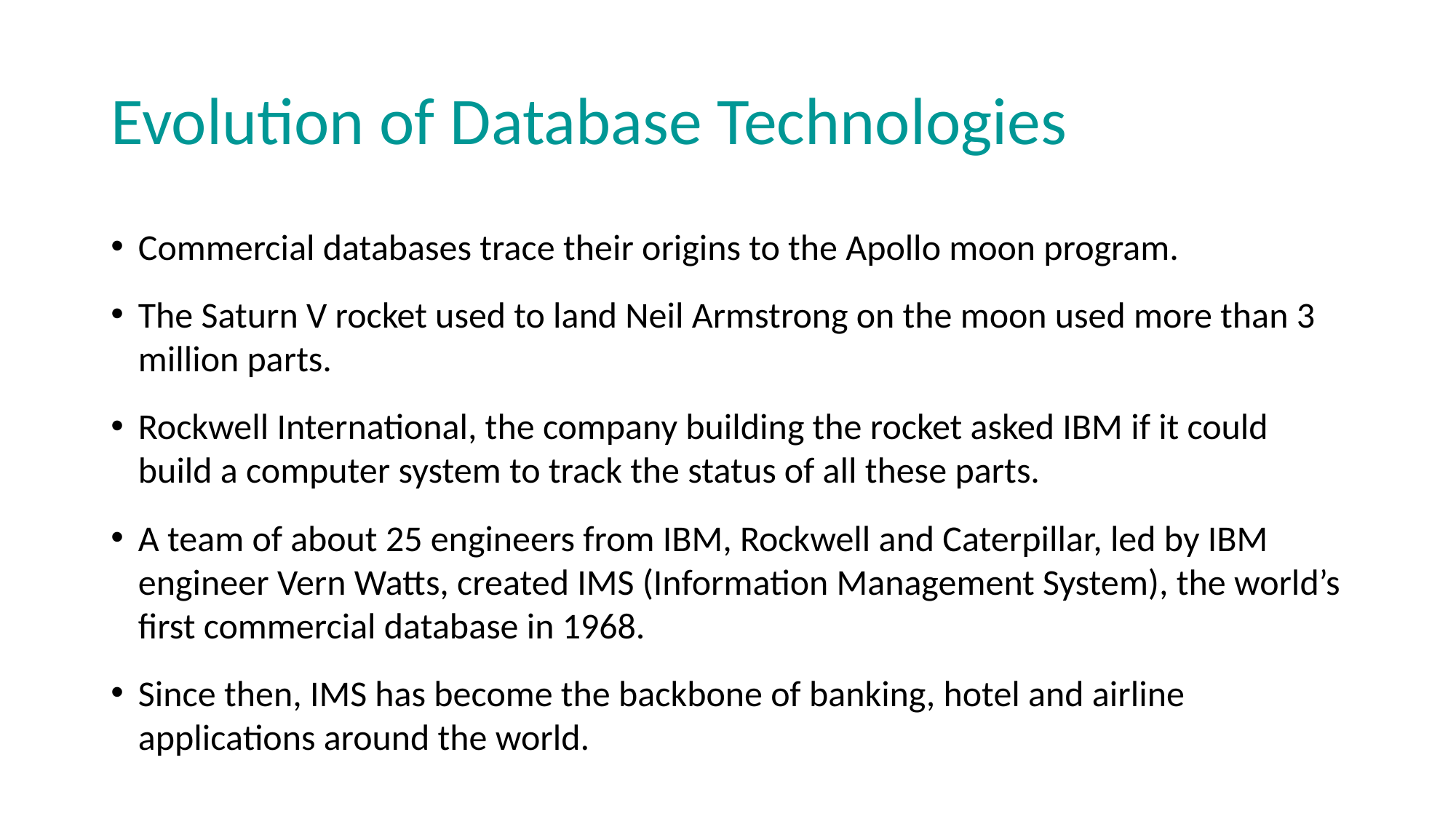

# Evolution of Database Technologies
Commercial databases trace their origins to the Apollo moon program.
The Saturn V rocket used to land Neil Armstrong on the moon used more than 3 million parts.
Rockwell International, the company building the rocket asked IBM if it could build a computer system to track the status of all these parts.
A team of about 25 engineers from IBM, Rockwell and Caterpillar, led by IBM engineer Vern Watts, created IMS (Information Management System), the world’s first commercial database in 1968.
Since then, IMS has become the backbone of banking, hotel and airline applications around the world.